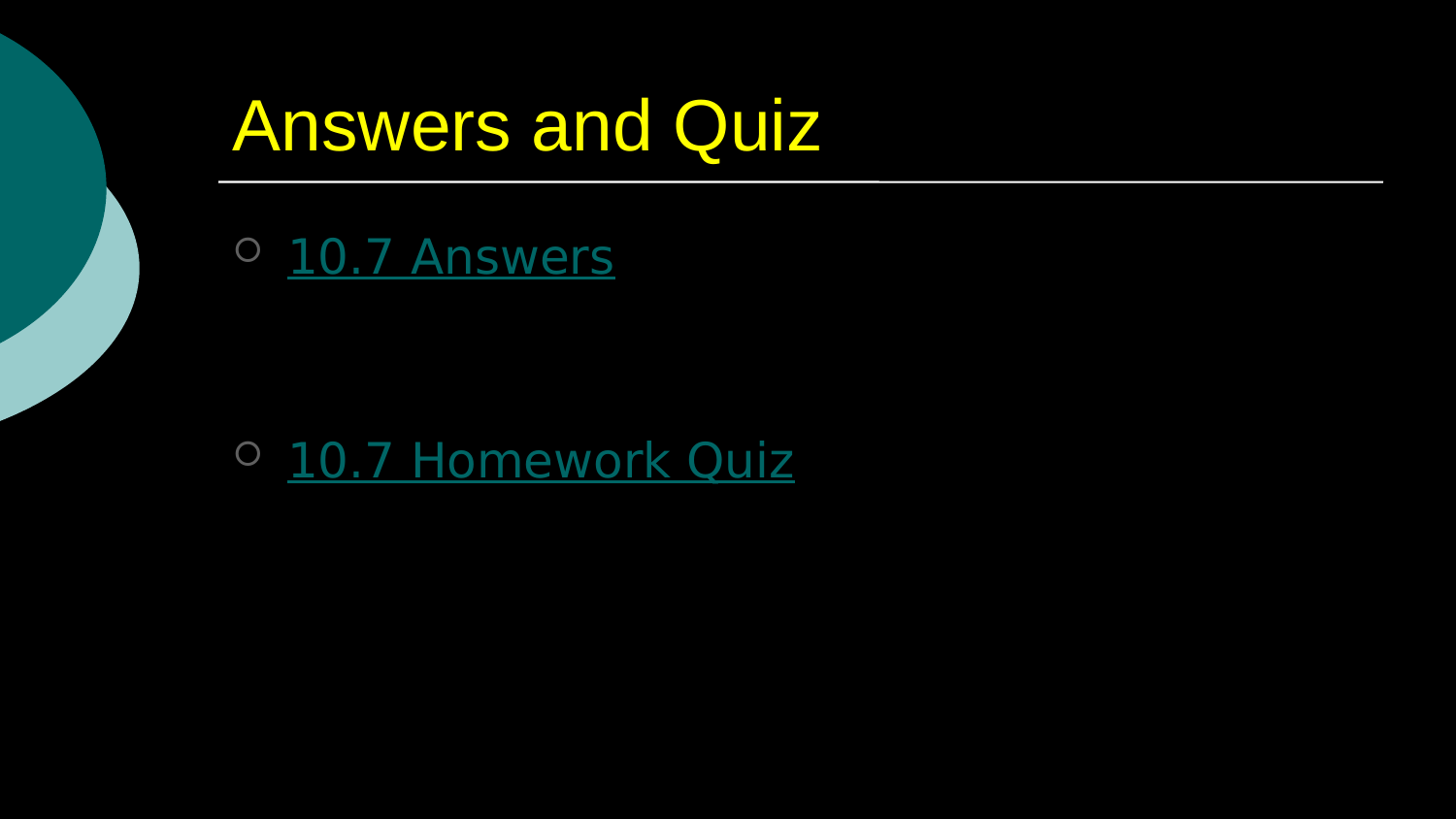

# Answers and Quiz
10.7 Answers

10.7 Homework Quiz